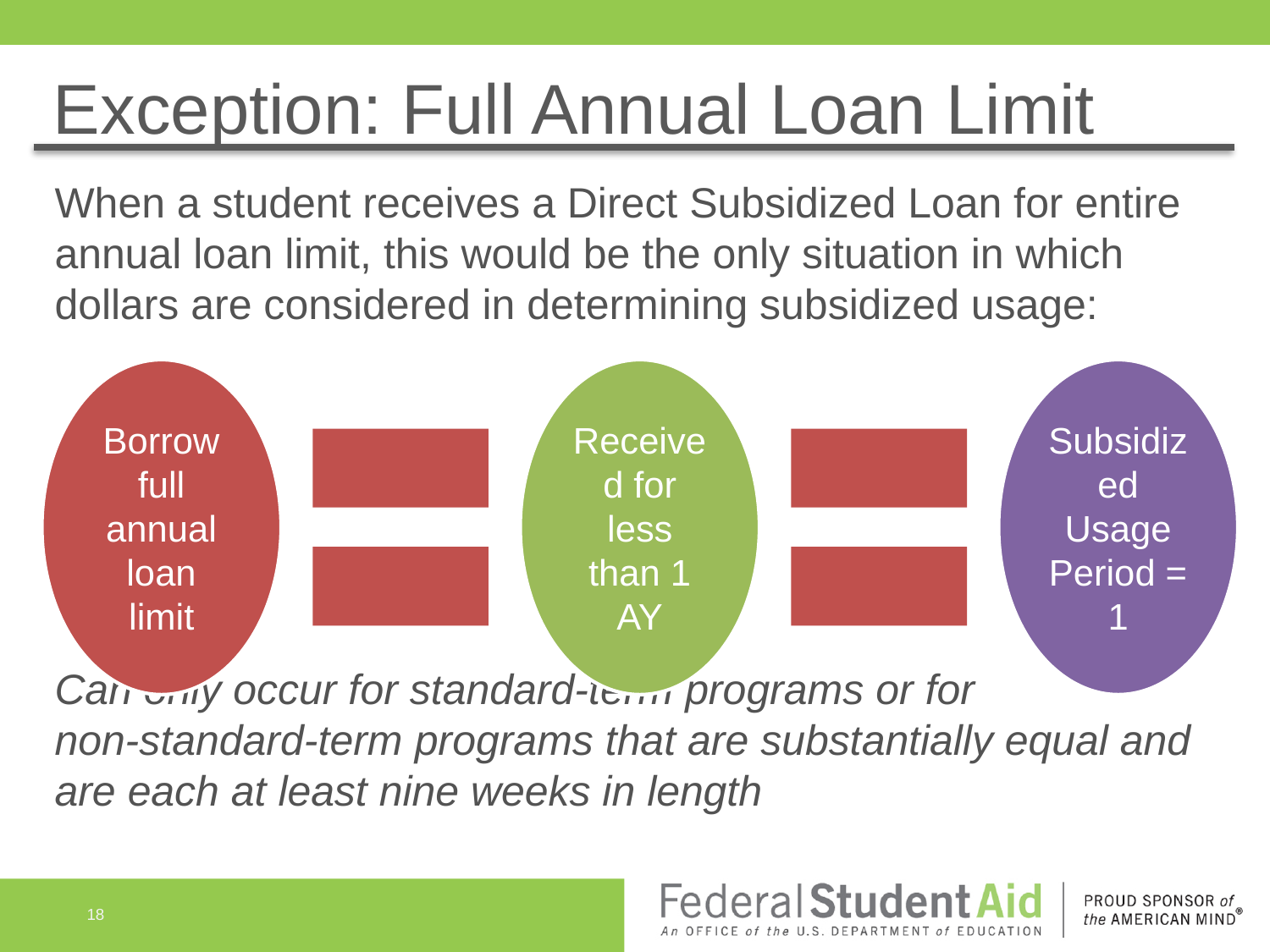

# Exception: Full Annual Loan Limit
When a student receives a Direct Subsidized Loan for entire annual loan limit, this would be the only situation in which dollars are considered in determining subsidized usage:

Can only occur for standard-term programs or for
non-standard-term programs that are substantially equal and are each at least nine weeks in length

Borrow full annual loan limit
Received for less than 1 AY
Subsidized Usage Period = 1
18